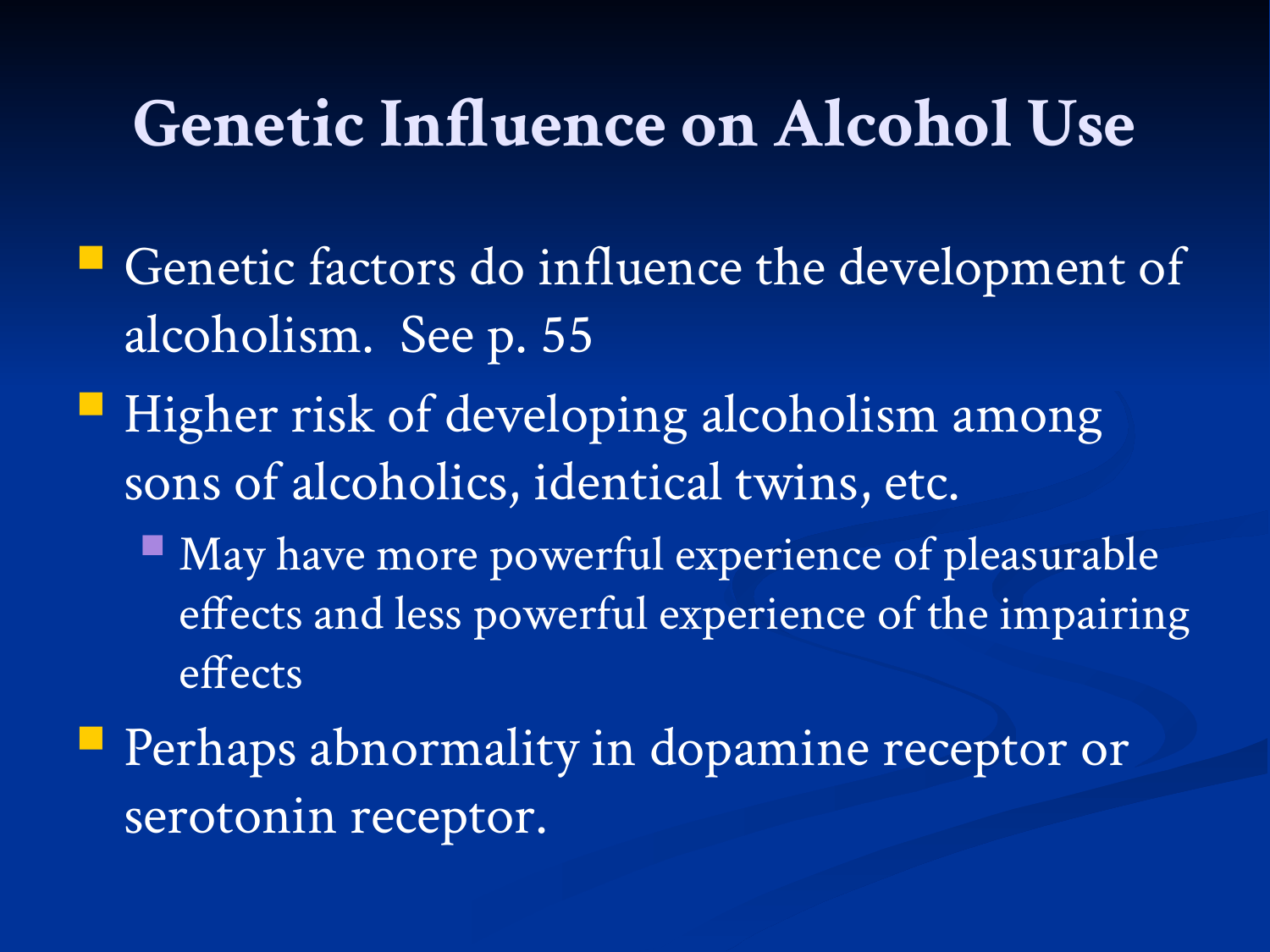

# Genetic Influence on Alcohol Use
Genetic factors do influence the development of alcoholism.  See p. 55
Higher risk of developing alcoholism among sons of alcoholics, identical twins, etc.
May have more powerful experience of pleasurable effects and less powerful experience of the impairing effects
Perhaps abnormality in dopamine receptor or serotonin receptor.